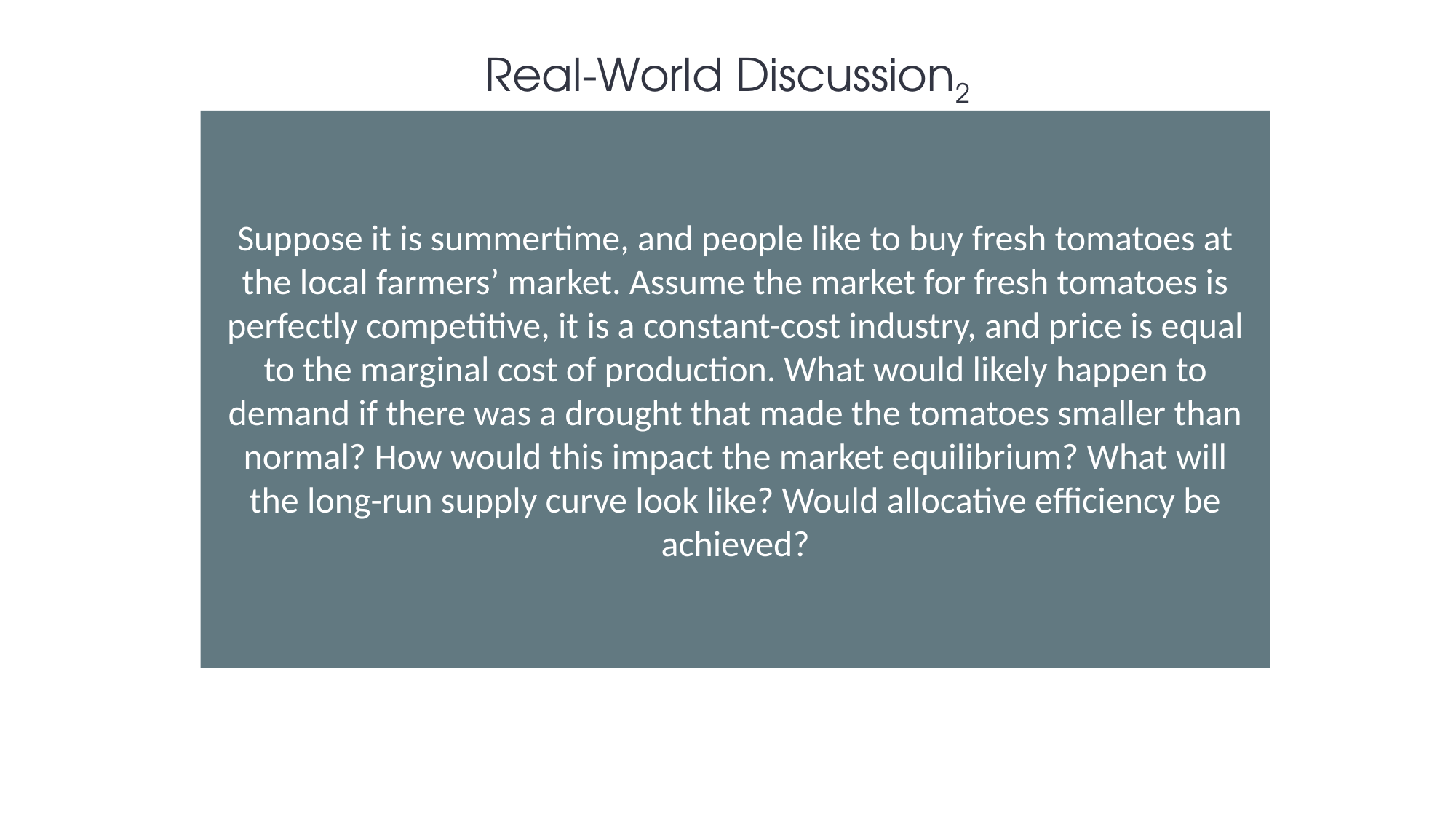

Real-World Discussion2

Suppose it is summertime, and people like to buy fresh tomatoes at the local farmers’ market. Assume the market for fresh tomatoes is perfectly competitive, it is a constant-cost industry, and price is equal to the marginal cost of production. What would likely happen to demand if there was a drought that made the tomatoes smaller than normal? How would this impact the market equilibrium? What will the long-run supply curve look like? Would allocative efficiency be achieved?